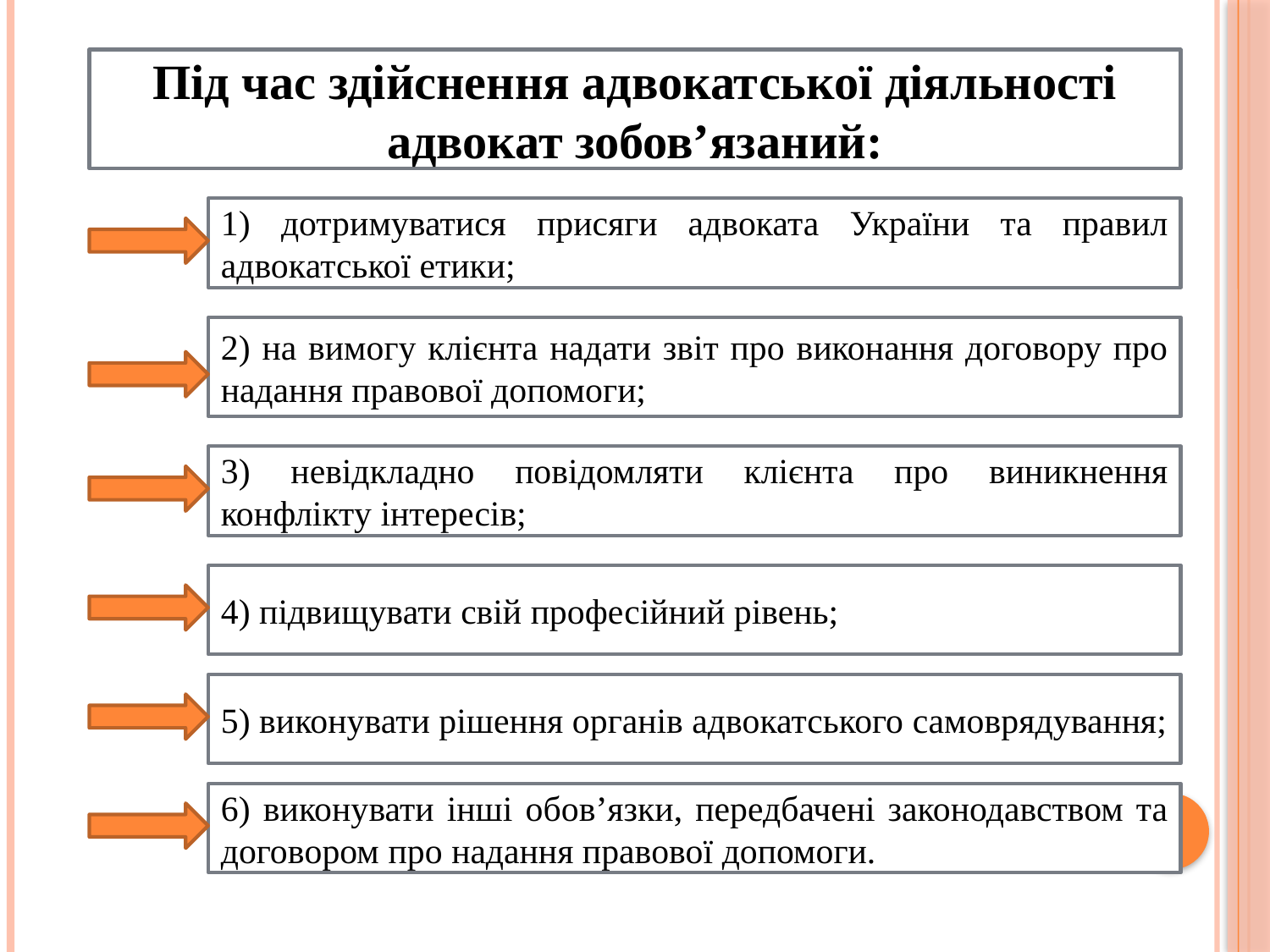

Під час здійснення адвокатської діяльності адвокат зобов’язаний:
1) дотримуватися присяги адвоката України та правил адвокатської етики;

2) на вимогу клієнта надати звіт про виконання договору про надання правової допомоги;

3) невідкладно повідомляти клієнта про виникнення конфлікту інтересів;

4) підвищувати свій професійний рівень;

5) виконувати рішення органів адвокатського самоврядування;

6) виконувати інші обов’язки, передбачені законодавством та договором про надання правової допомоги.